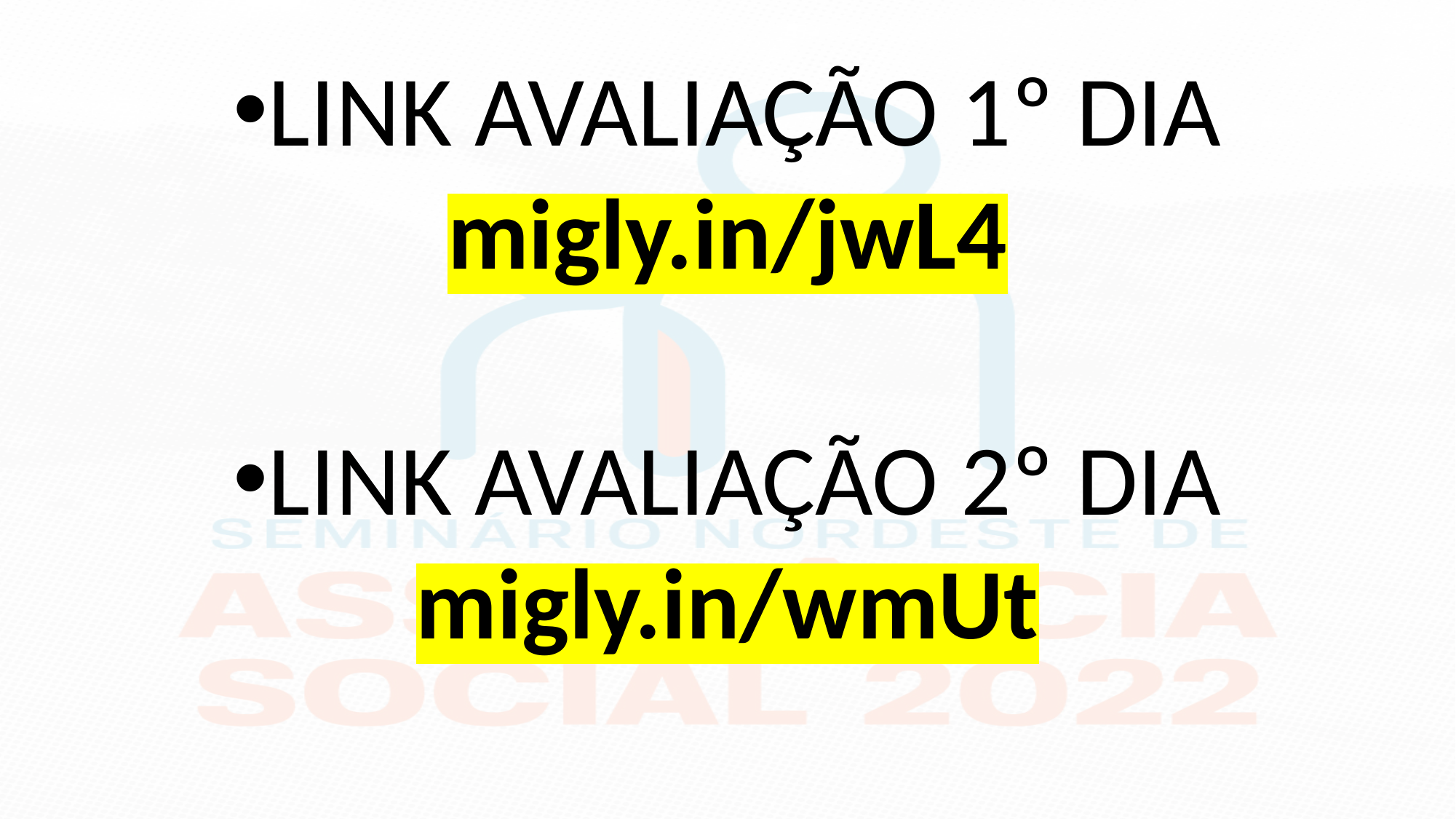

LINK AVALIAÇÃO 1º DIA
migly.in/jwL4

LINK AVALIAÇÃO 2º DIA
migly.in/wmUt